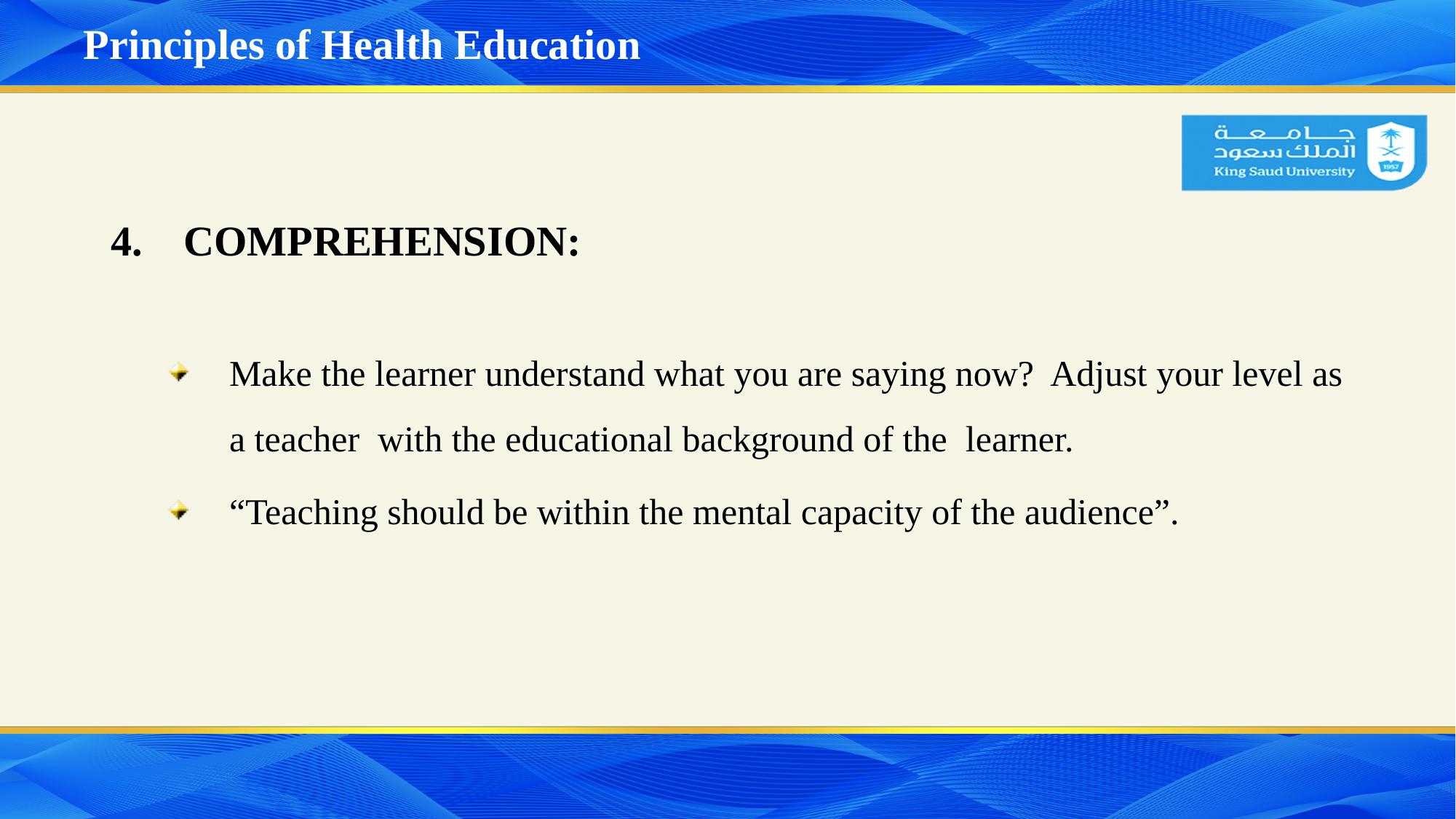

# Principles of Health Education
COMPREHENSION:

Make the learner understand what you are saying now?  Adjust your level as a teacher  with the educational background of the  learner.
“Teaching should be within the mental capacity of the audience”.